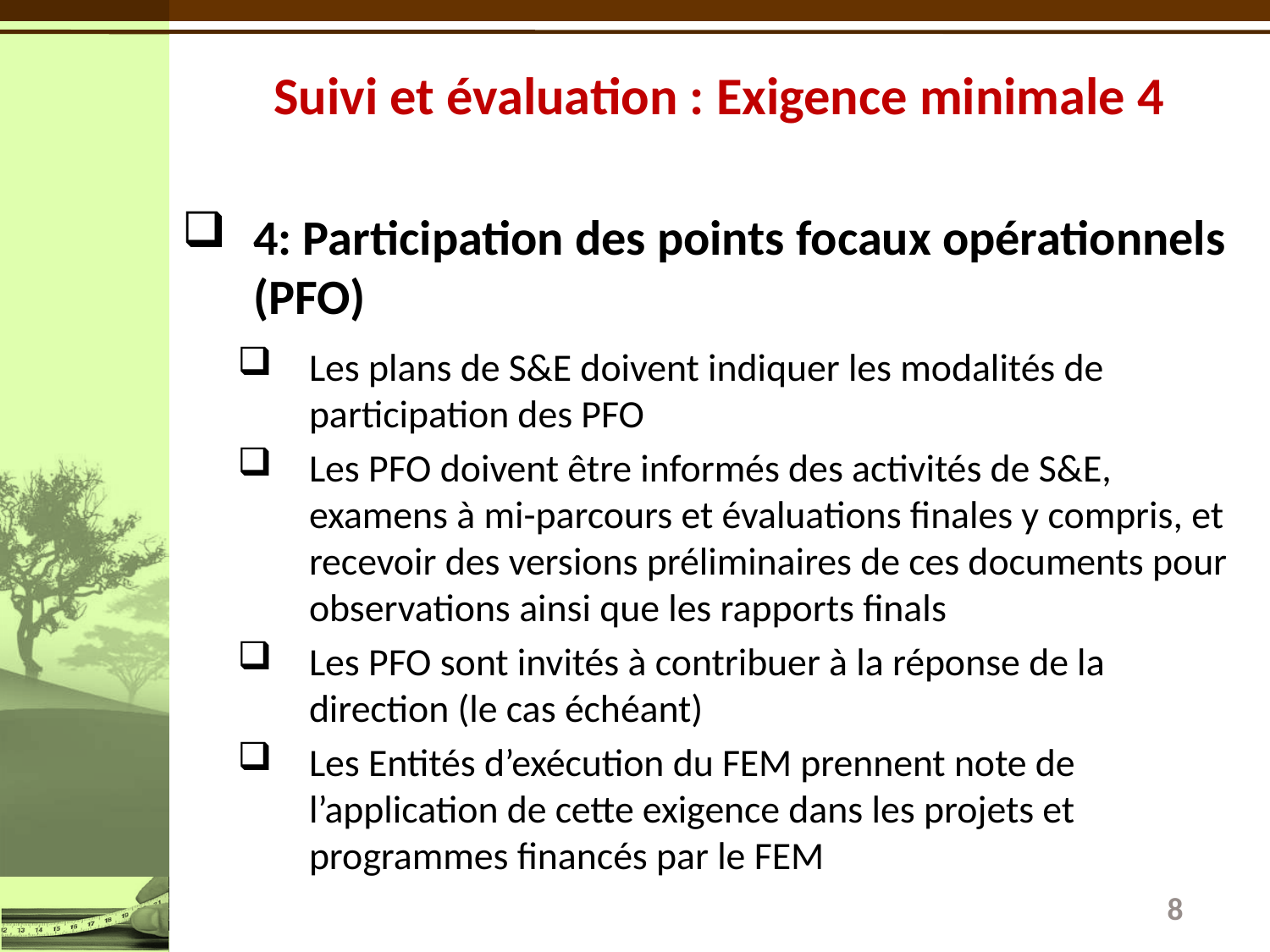

# Suivi et évaluation : Exigence minimale 4
4: Participation des points focaux opérationnels (PFO)
Les plans de S&E doivent indiquer les modalités de participation des PFO
Les PFO doivent être informés des activités de S&E, examens à mi-parcours et évaluations finales y compris, et recevoir des versions préliminaires de ces documents pour observations ainsi que les rapports finals
Les PFO sont invités à contribuer à la réponse de la direction (le cas échéant)
Les Entités d’exécution du FEM prennent note de l’application de cette exigence dans les projets et programmes financés par le FEM

8